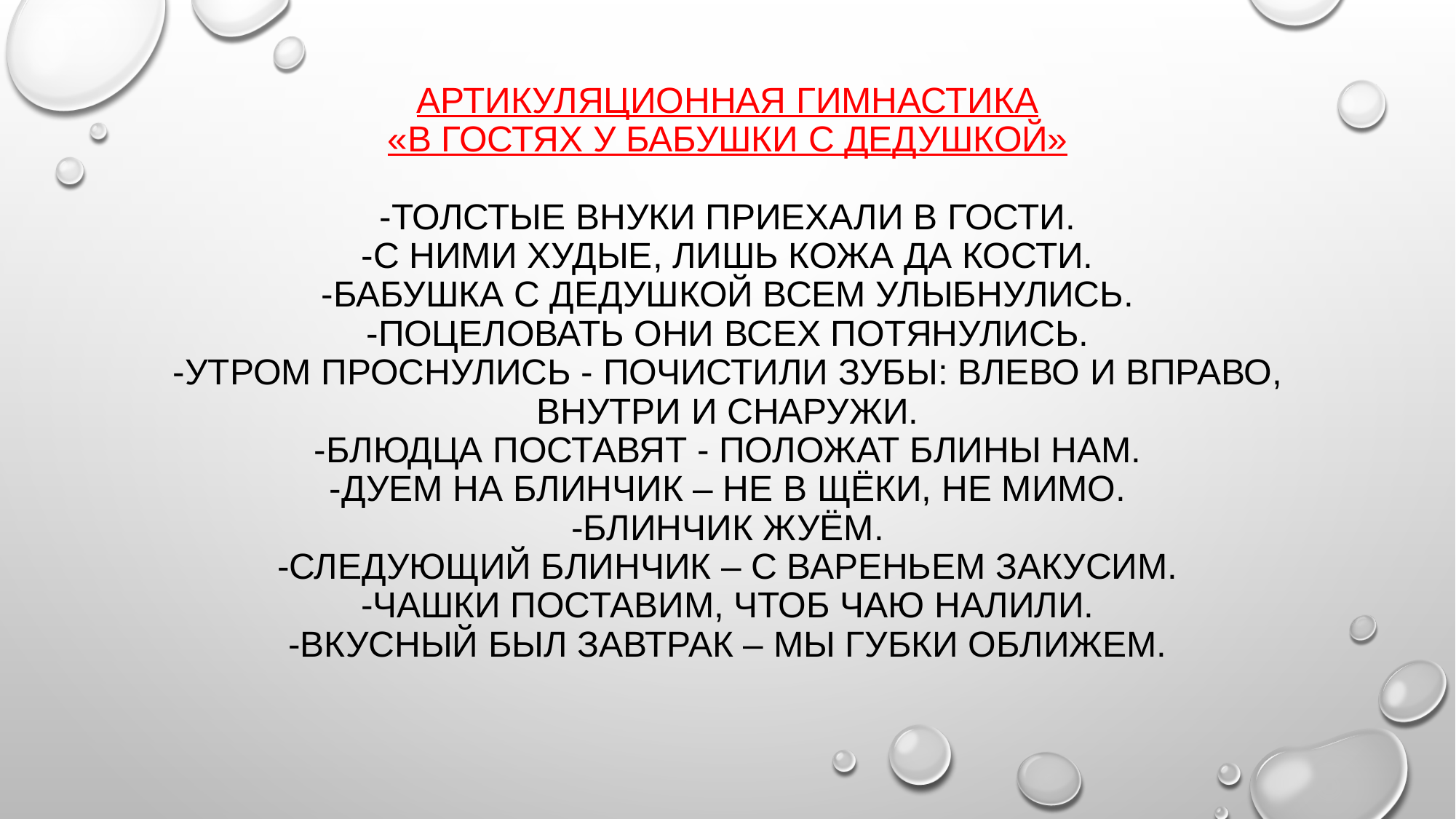

# Артикуляционная гимнастика «в гостях у бабушки с дедушкой» -толстые внуки приехали в гости. -с ними худые, лишь кожа да кости. -бабушка с дедушкой всем улыбнулись. -Поцеловать они всех потянулись. -утром проснулись - почистили зубы: влево и вправо, внутри и снаружи. -блюдца поставят - положат блины нам. -дуем на блинчик – не в щёки, не мимо. -блинчик жуём. -следующий блинчик – с вареньем закусим. -чашки поставим, чтоб чаю налили. -вкусный был завтрак – мы губки оближем.